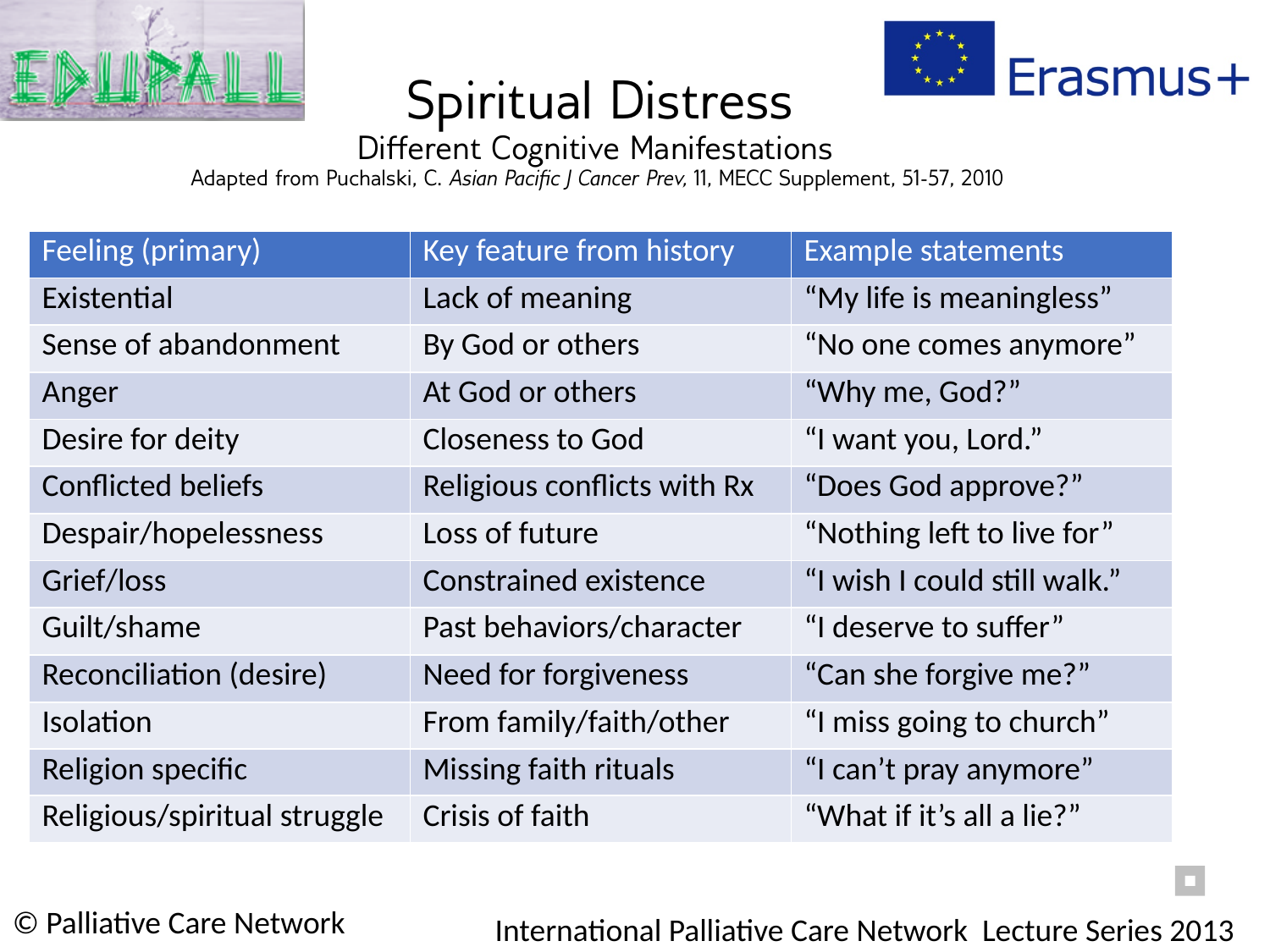

# Spiritual Distress Different Cognitive Manifestations Adapted from Puchalski, C. Asian Pacific J Cancer Prev, 11, MECC Supplement, 51-57, 2010
| Feeling (primary) | Key feature from history | Example statements |
| --- | --- | --- |
| Existential | Lack of meaning | “My life is meaningless” |
| Sense of abandonment | By God or others | “No one comes anymore” |
| Anger | At God or others | “Why me, God?” |
| Desire for deity | Closeness to God | “I want you, Lord.” |
| Conflicted beliefs | Religious conflicts with Rx | “Does God approve?” |
| Despair/hopelessness | Loss of future | “Nothing left to live for” |
| Grief/loss | Constrained existence | “I wish I could still walk.” |
| Guilt/shame | Past behaviors/character | “I deserve to suffer” |
| Reconciliation (desire) | Need for forgiveness | “Can she forgive me?” |
| Isolation | From family/faith/other | “I miss going to church” |
| Religion specific | Missing faith rituals | “I can’t pray anymore” |
| Religious/spiritual struggle | Crisis of faith | “What if it’s all a lie?” |
© Palliative Care Network
International Palliative Care Network  Lecture Series 2013